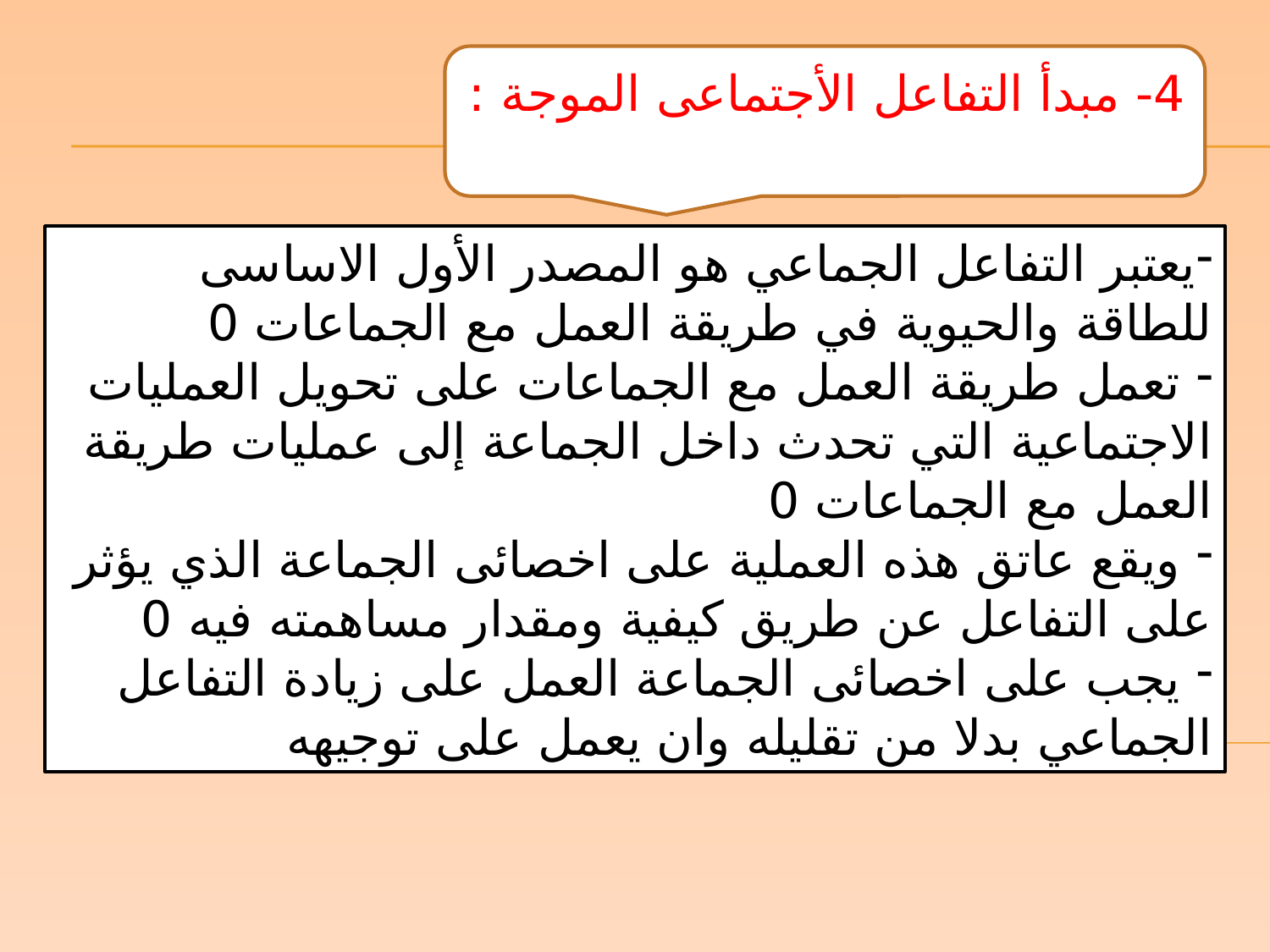

4- مبدأ التفاعل الأجتماعى الموجة :
يعتبر التفاعل الجماعي هو المصدر الأول الاساسى للطاقة والحيوية في طريقة العمل مع الجماعات 0
 تعمل طريقة العمل مع الجماعات على تحويل العمليات الاجتماعية التي تحدث داخل الجماعة إلى عمليات طريقة العمل مع الجماعات 0
 ويقع عاتق هذه العملية على اخصائى الجماعة الذي يؤثر على التفاعل عن طريق كيفية ومقدار مساهمته فيه 0
 يجب على اخصائى الجماعة العمل على زيادة التفاعل الجماعي بدلا من تقليله وان يعمل على توجيهه